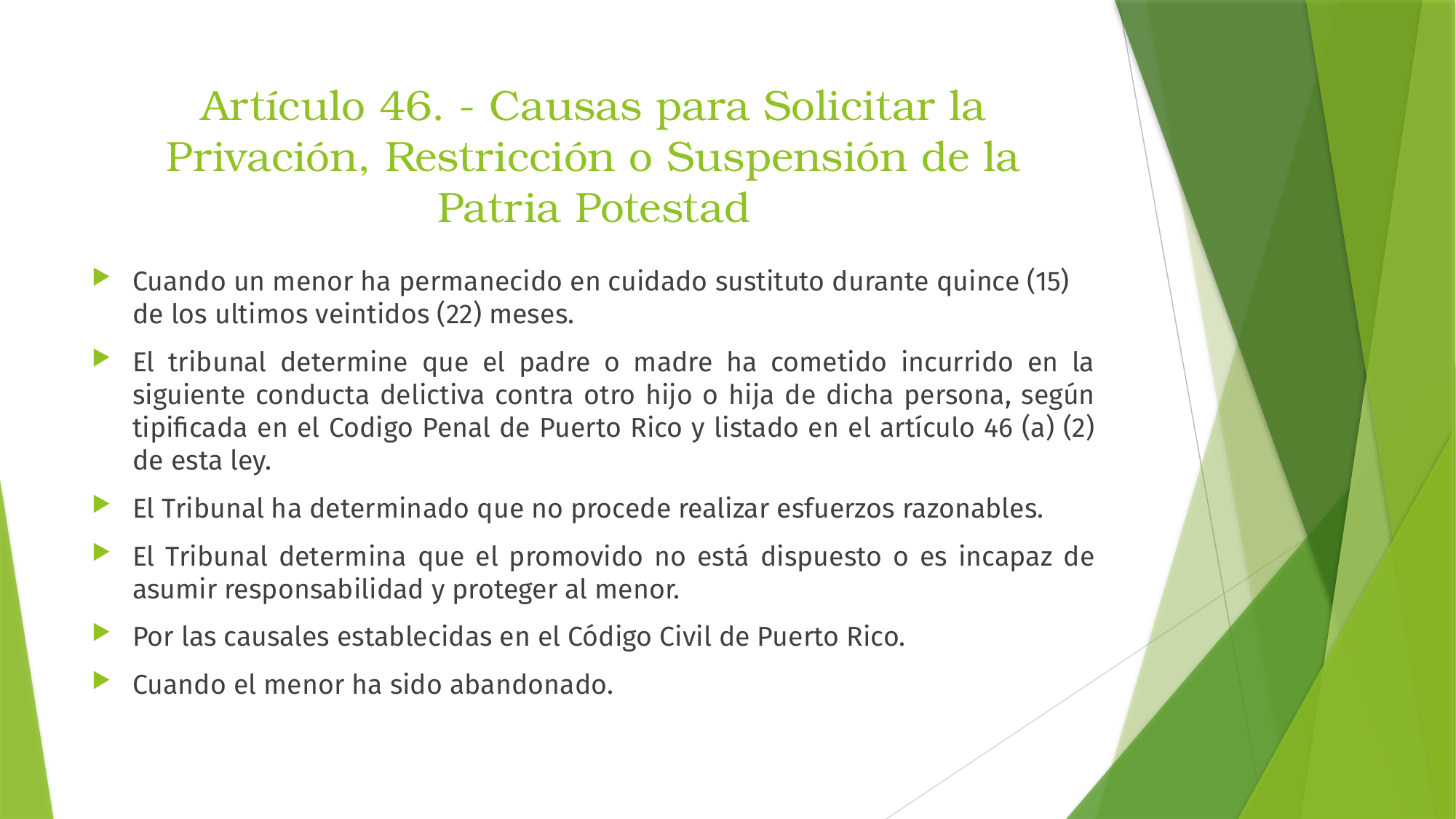

# Artículo 46. - Causas para Solicitar la Privación, Restricción o Suspensión de la Patria Potestad
Cuando un menor ha permanecido en cuidado sustituto durante quince (15) de los ultimos veintidos (22) meses.
El tribunal determine que el padre o madre ha cometido incurrido en la siguiente conducta delictiva contra otro hijo o hija de dicha persona, según tipificada en el Codigo Penal de Puerto Rico y listado en el artículo 46 (a) (2) de esta ley.
El Tribunal ha determinado que no procede realizar esfuerzos razonables.
El Tribunal determina que el promovido no está dispuesto o es incapaz de asumir responsabilidad y proteger al menor.
Por las causales establecidas en el Código Civil de Puerto Rico.
Cuando el menor ha sido abandonado.